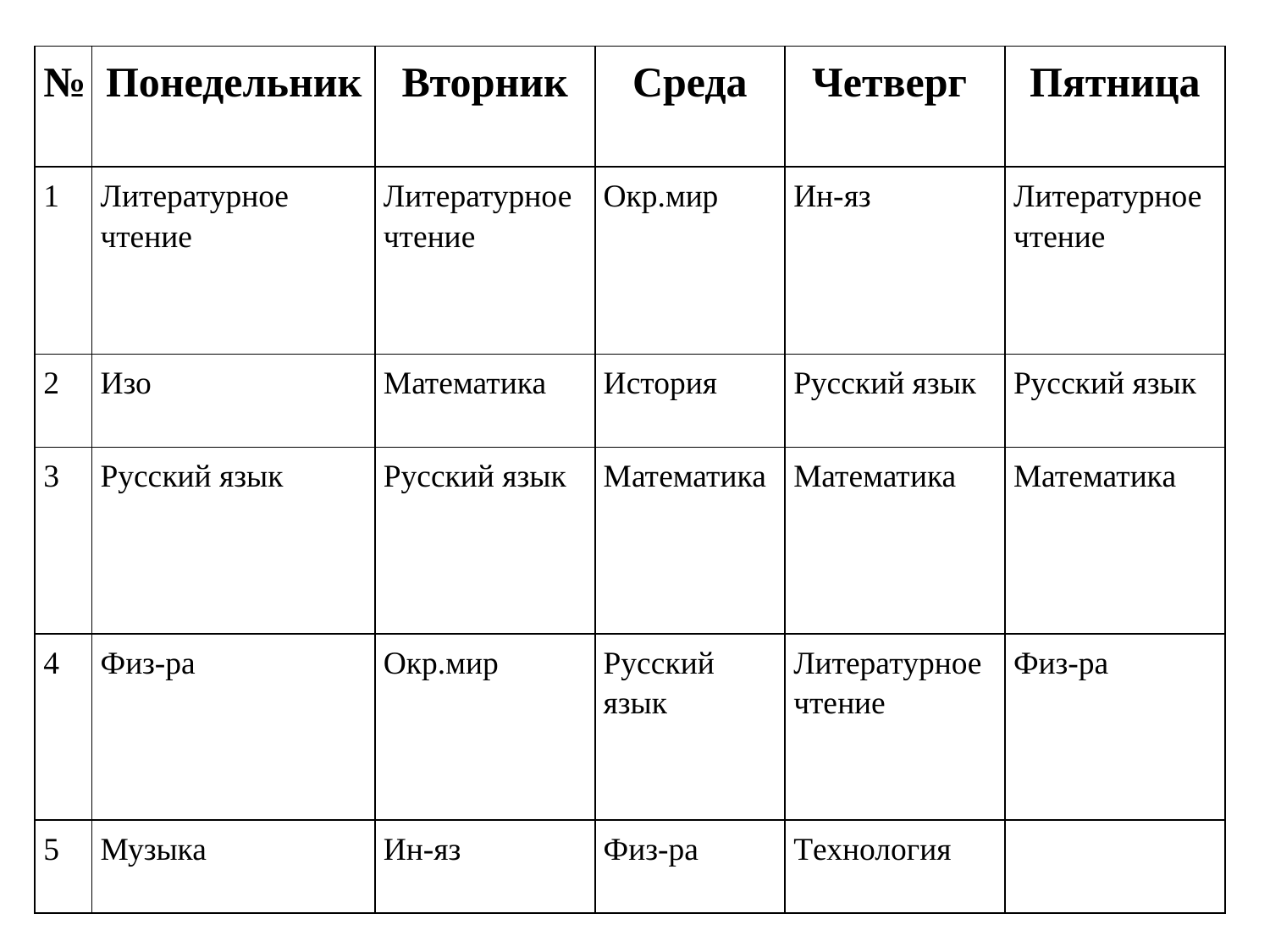

| № | Понедельник | Вторник | Среда | Четверг | Пятница |
| --- | --- | --- | --- | --- | --- |
| 1 | Литературное чтение | Литературное чтение | Окр.мир | Ин-яз | Литературное чтение |
| 2 | Изо | Математика | История | Русский язык | Русский язык |
| 3 | Русский язык | Русский язык | Математика | Математика | Математика |
| 4 | Физ-ра | Окр.мир | Русский язык | Литературное чтение | Физ-ра |
| 5 | Музыка | Ин-яз | Физ-ра | Технология |  |